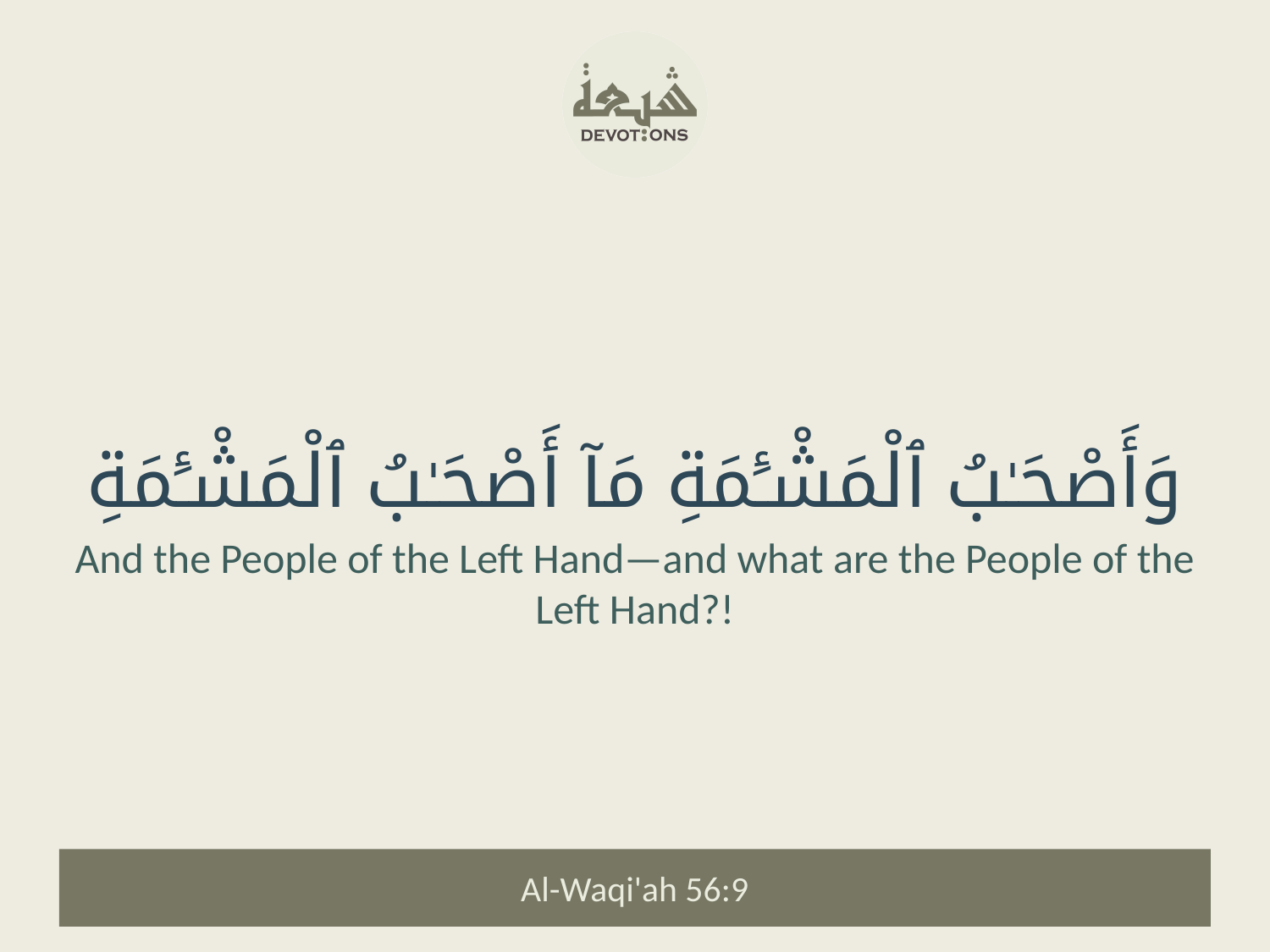

وَأَصْحَـٰبُ ٱلْمَشْـَٔمَةِ مَآ أَصْحَـٰبُ ٱلْمَشْـَٔمَةِ
And the People of the Left Hand—and what are the People of the Left Hand?!
Al-Waqi'ah 56:9